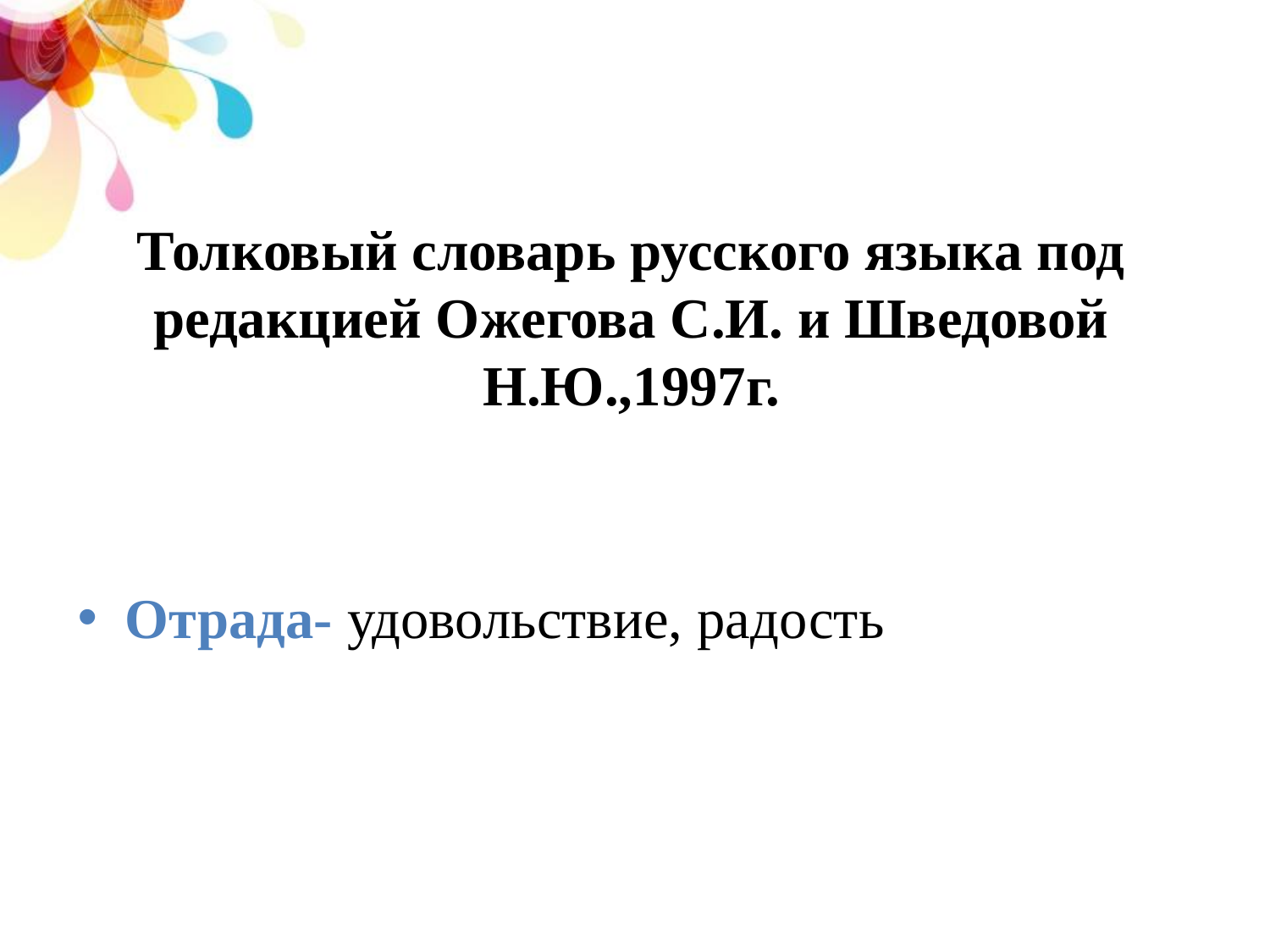

# Толковый словарь русского языка под редакцией Ожегова С.И. и Шведовой Н.Ю.,1997г.
Отрада- удовольствие, радость